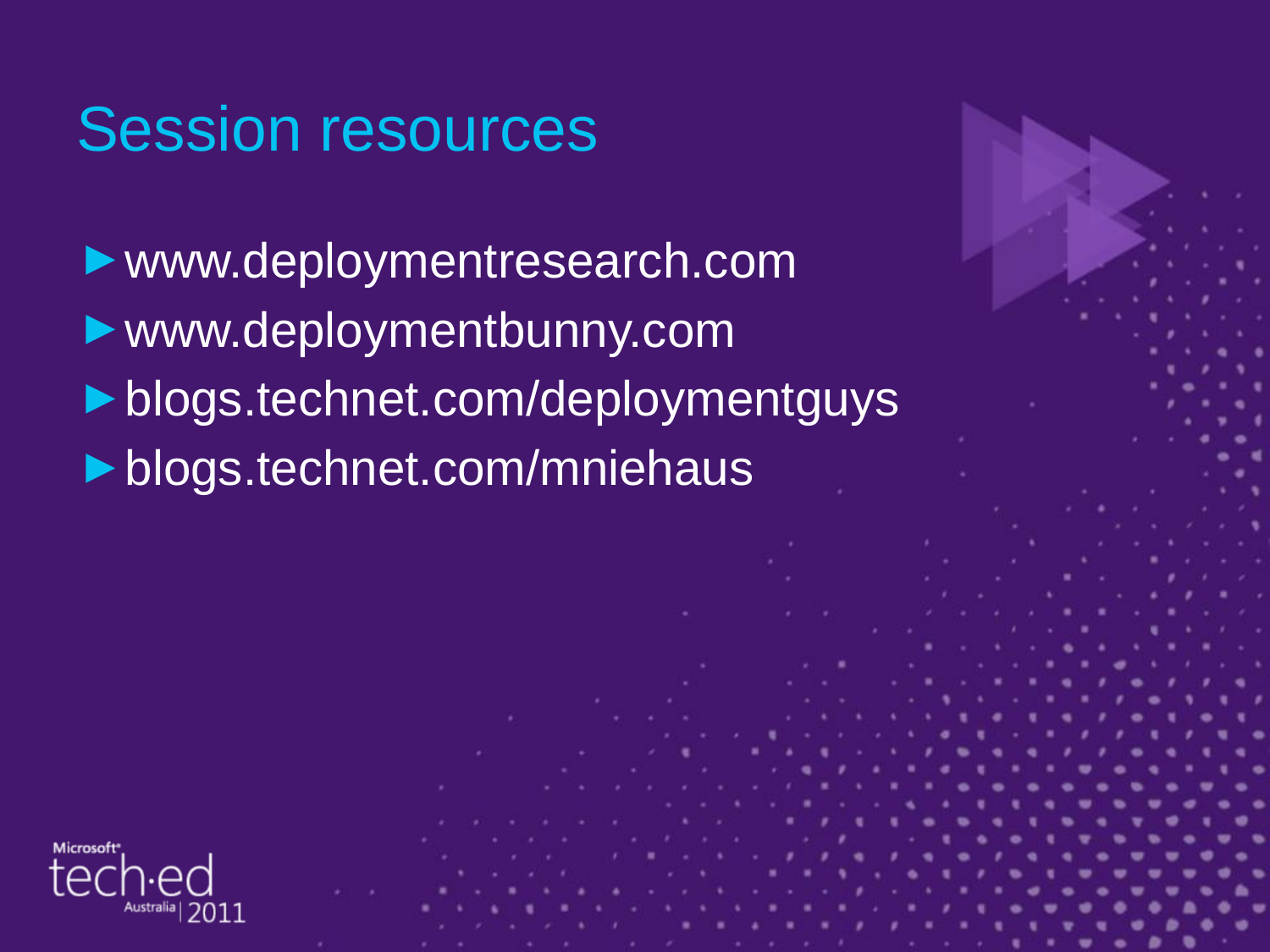

# Session resources
www.deploymentresearch.com
www.deploymentbunny.com
blogs.technet.com/deploymentguys
blogs.technet.com/mniehaus